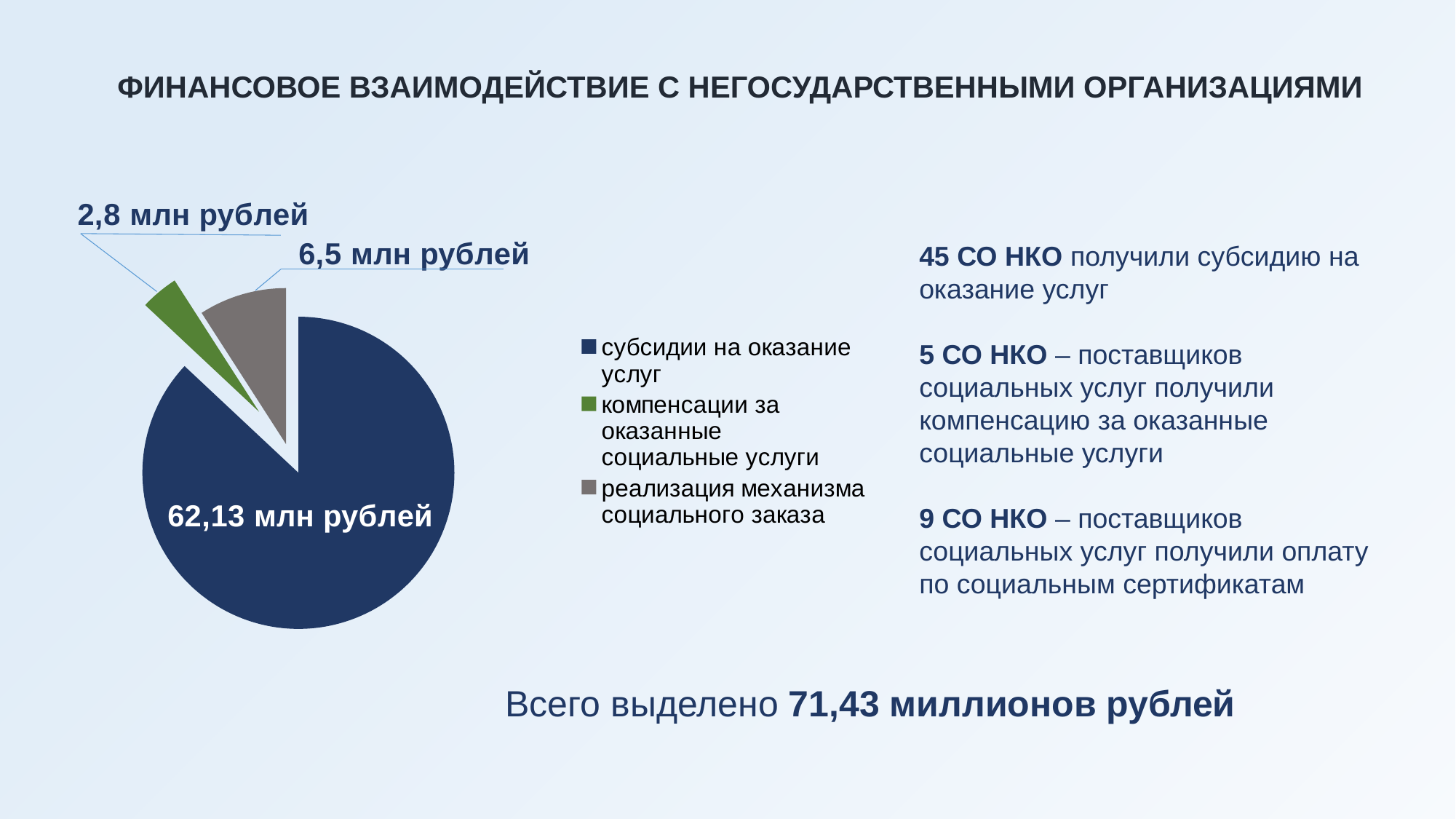

ФИНАНСОВОЕ ВЗАИМОДЕЙСТВИЕ С НЕГОСУДАРСТВЕННЫМИ ОРГАНИЗАЦИЯМИ

### Chart

| Category | Продажи |
|---|---|
| субсидии на оказание услуг  | 62.13 |
| компенсации за оказанные социальные услуги | 2.8 |
| реализация механизма социального заказа | 6.5 |
45 СО НКО получили субсидию на оказание услуг

5 СО НКО – поставщиков социальных услуг получили компенсацию за оказанные социальные услуги

9 СО НКО – поставщиков социальных услуг получили оплату по социальным сертификатам

Всего выделено 71,43 миллионов рублей